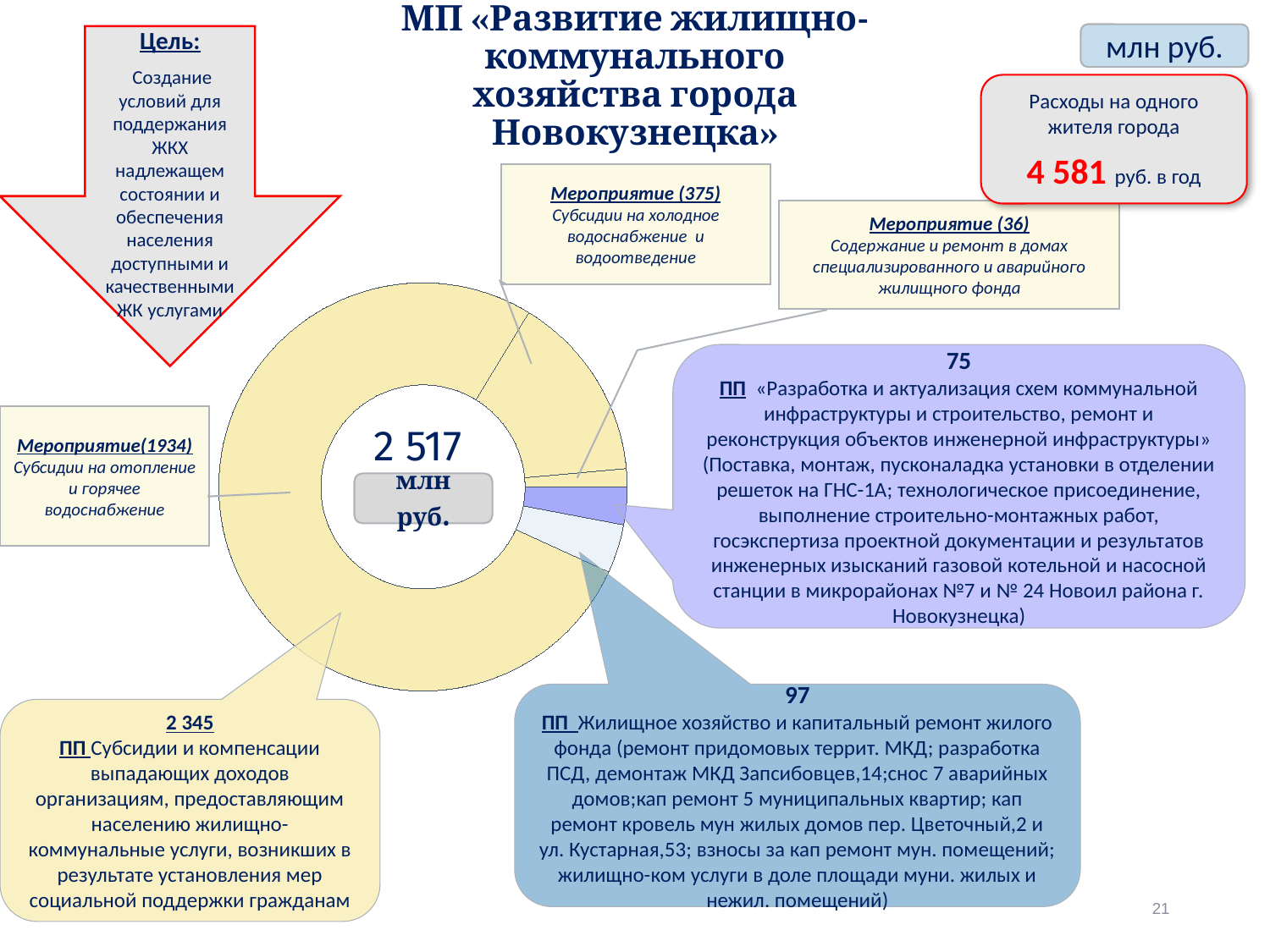

# МП «Развитие жилищно-коммунального хозяйства города Новокузнецка»
млн руб.

Цель:
 Создание условий для поддержания ЖКХ надлежащем состоянии и обеспечения населения доступными и качественными ЖК услугами

Расходы на одного жителя города
4 581 руб. в год
Мероприятие (375)
Субсидии на холодное водоснабжение  и водоотведение
Мероприятие (36)
Содержание и ремонт в домах специализированного и аварийного жилищного фонда

### Chart

| Category | Столбец1 |
|---|---|
| Разработка и актуализация схем коммунальной инфраструктуры и строительство, ремонт и реконструкция объектов инженерной инфраструктуры | 75.0 |
| Жилищное хозяйство и капитальный ремонт жилого фонда  | 97.0 |
| Основное мероприятие "Обеспечение выплаты субсидии на возмещение затрат, связанных с применением государственных регулируемых цен, организациям коммунального комплекса за услуги отопления и горячего водоснабжения" | 1934.0 |
| Основное мероприятие "Обеспечение выплаты субсидии на возмещение затрат, связанных с применением государственных регулируемых цен, организациям коммунального комплекса за услуги холодного водоснабжения и водоотведения" | 375.0 |
| Основное мероприятие "Обеспечение выплаты субсидии организациям, предоставляющим населению услуги по содержанию и ремонту общего имущества в многоквартирных жилых домах специализированного и аварийного жилищного фонда" | 36.0 |
75
ПП  «Разработка и актуализация схем коммунальной инфраструктуры и строительство, ремонт и реконструкция объектов инженерной инфраструктуры» (Поставка, монтаж, пусконаладка установки в отделении решеток на ГНС-1А; технологическое присоединение, выполнение строительно-монтажных работ, госэкспертиза проектной документации и результатов инженерных изысканий газовой котельной и насосной станции в микрорайонах №7 и № 24 Новоил района г. Новокузнецка)
Мероприятие(1934)
Субсидии на отопление и горячее водоснабжение
  2 517
млн руб.
97
ПП  Жилищное хозяйство и капитальный ремонт жилого фонда (ремонт придомовых террит. МКД; разработка ПСД, демонтаж МКД Запсибовцев,14;снос 7 аварийных домов;кап ремонт 5 муниципальных квартир; кап ремонт кровель мун жилых домов пер. Цветочный,2 и ул. Кустарная,53; взносы за кап ремонт мун. помещений; жилищно-ком услуги в доле площади муни. жилых и нежил. помещений)
2 345
ПП Субсидии и компенсации выпадающих доходов организациям, предоставляющим населению жилищно-коммунальные услуги, возникших в результате установления мер социальной поддержки гражданам
21